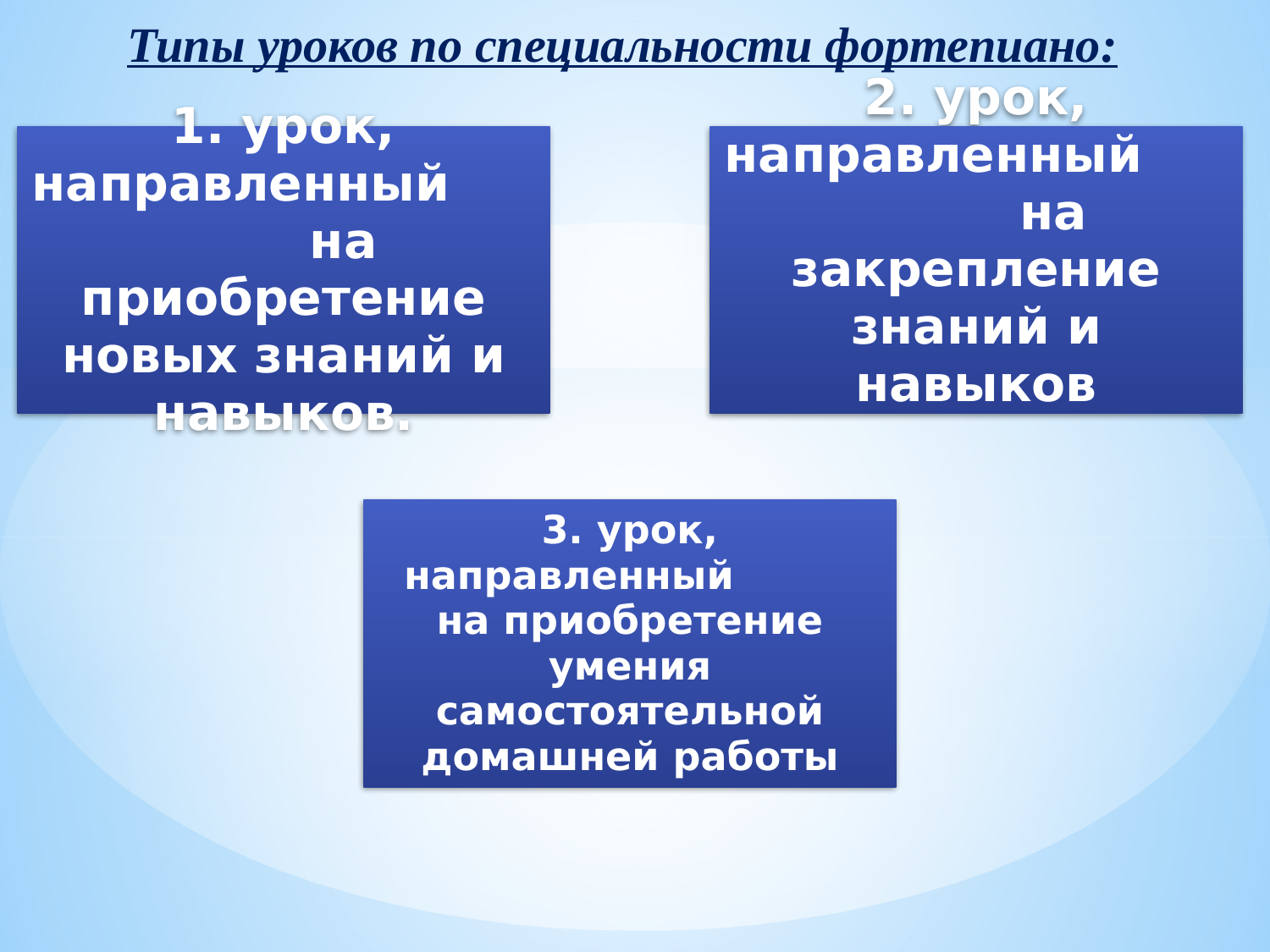

Типы уроков по специальности фортепиано:
3. урок, направленный          на приобретение умения самостоятельной домашней работы